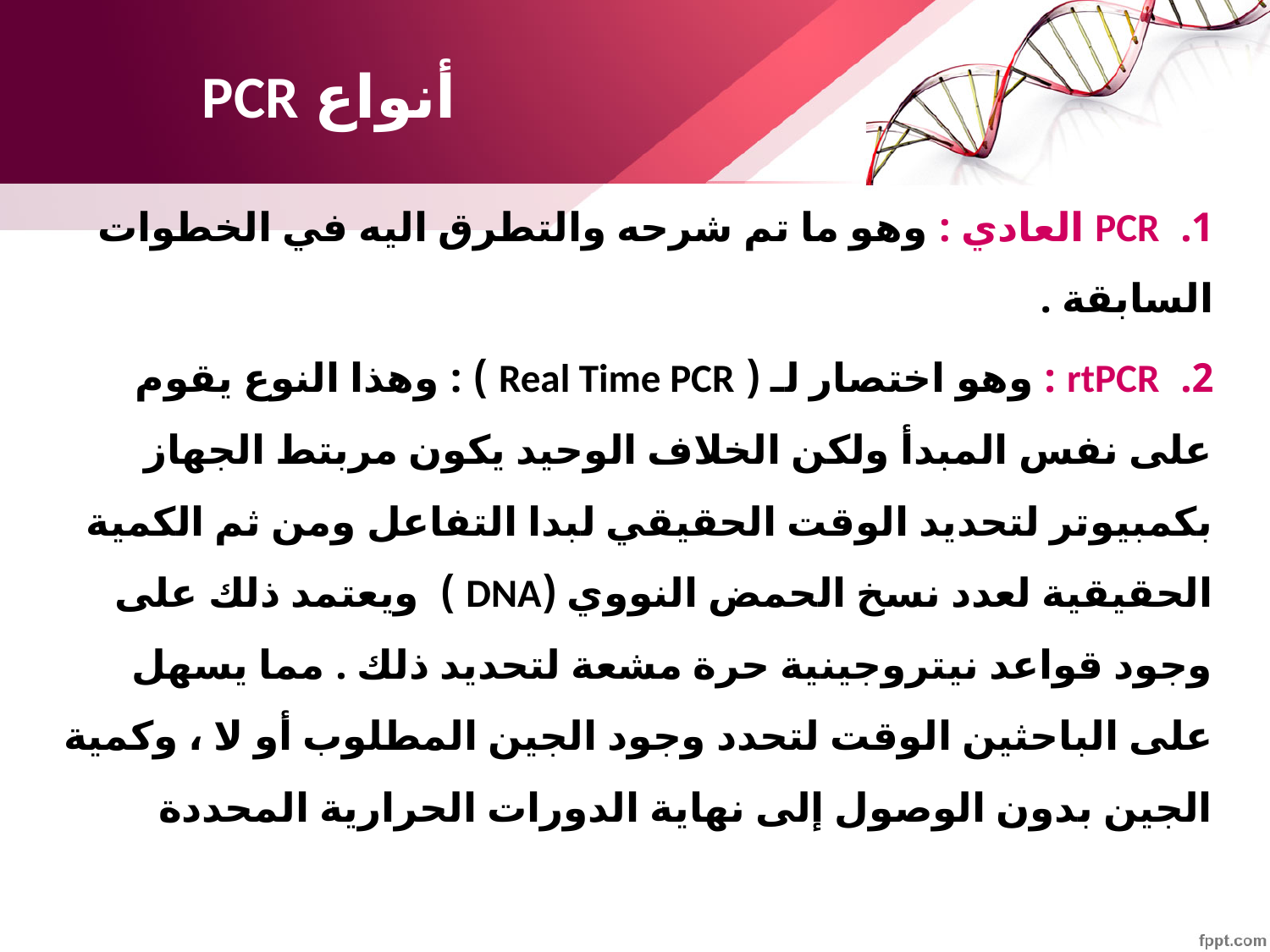

# أنواع PCR
1.  PCR العادي : وهو ما تم شرحه والتطرق اليه في الخطوات السابقة .
2.  rtPCR : وهو اختصار لـ ( Real Time PCR ) : وهذا النوع يقوم على نفس المبدأ ولكن الخلاف الوحيد يكون مربتط الجهاز بكمبيوتر لتحديد الوقت الحقيقي لبدا التفاعل ومن ثم الكمية الحقيقية لعدد نسخ الحمض النووي (DNA )  ويعتمد ذلك على وجود قواعد نيتروجينية حرة مشعة لتحديد ذلك . مما يسهل على الباحثين الوقت لتحدد وجود الجين المطلوب أو لا ، وكمية الجين بدون الوصول إلى نهاية الدورات الحرارية المحددة